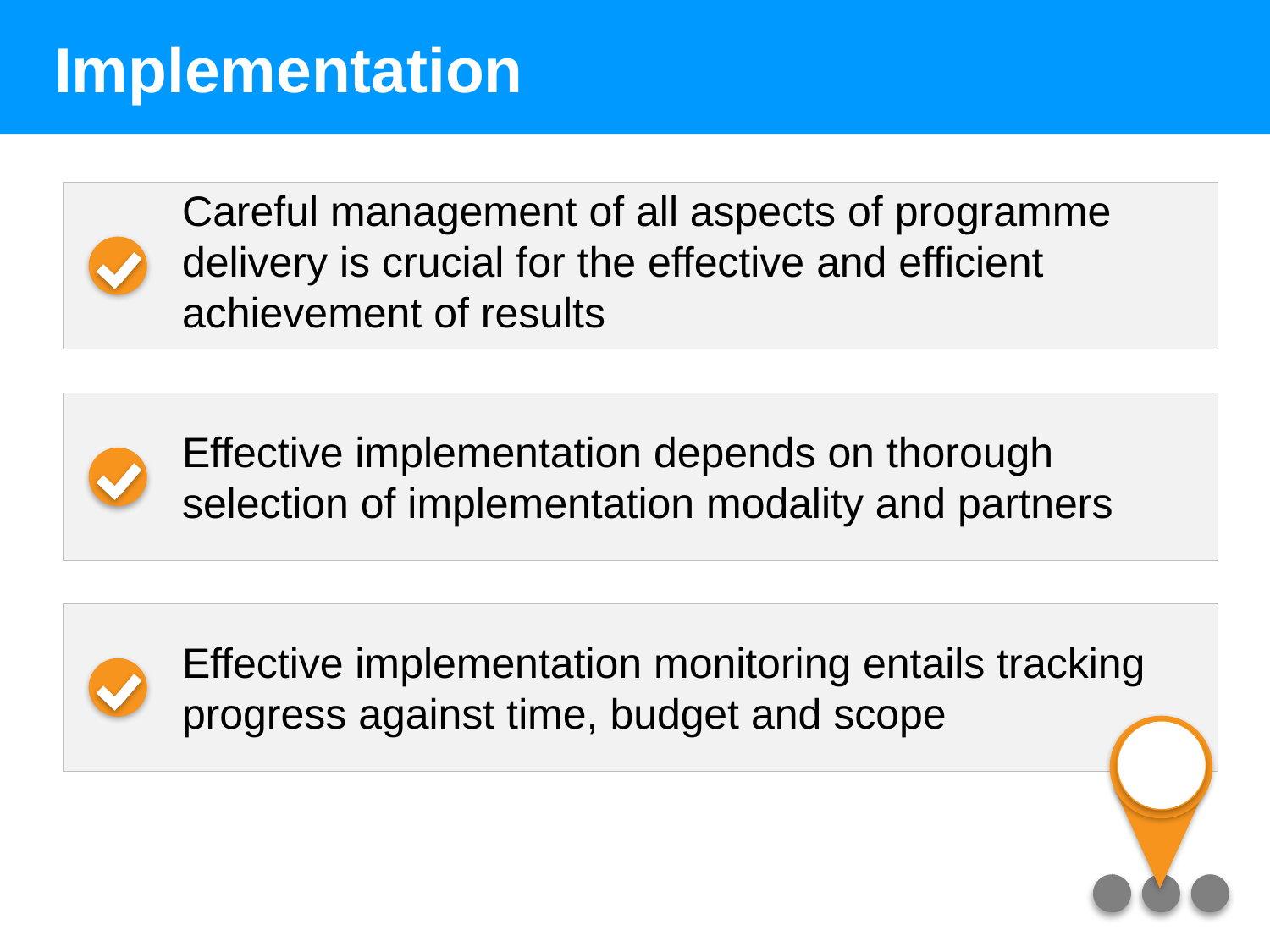

Implementation
Careful management of all aspects of programme delivery is crucial for the effective and efficient achievement of results

Effective implementation depends on thorough selection of implementation modality and partners

Effective implementation monitoring entails tracking progress against time, budget and scope